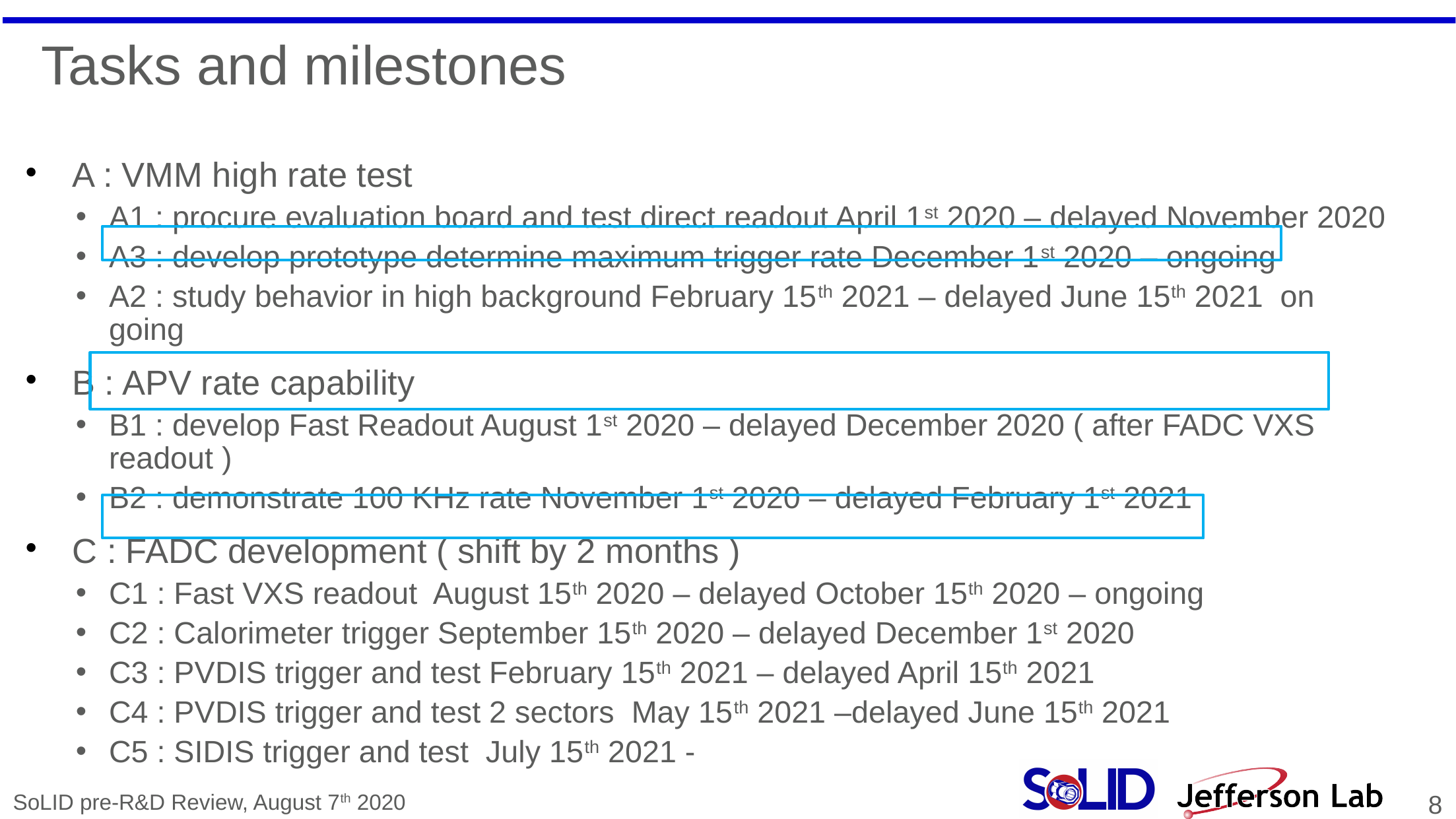

# Tasks and milestones
A : VMM high rate test
A1 : procure evaluation board and test direct readout April 1st 2020 – delayed November 2020
A3 : develop prototype determine maximum trigger rate December 1st 2020 – ongoing
A2 : study behavior in high background February 15th 2021 – delayed June 15th 2021  on going
B : APV rate capability
B1 : develop Fast Readout August 1st 2020 – delayed December 2020 ( after FADC VXS readout )
B2 : demonstrate 100 KHz rate November 1st 2020 – delayed February 1st 2021
C : FADC development ( shift by 2 months )
C1 : Fast VXS readout  August 15th 2020 – delayed October 15th 2020 – ongoing
C2 : Calorimeter trigger September 15th 2020 – delayed December 1st 2020
C3 : PVDIS trigger and test February 15th 2021 – delayed April 15th 2021
C4 : PVDIS trigger and test 2 sectors  May 15th 2021 –delayed June 15th 2021
C5 : SIDIS trigger and test  July 15th 2021 -